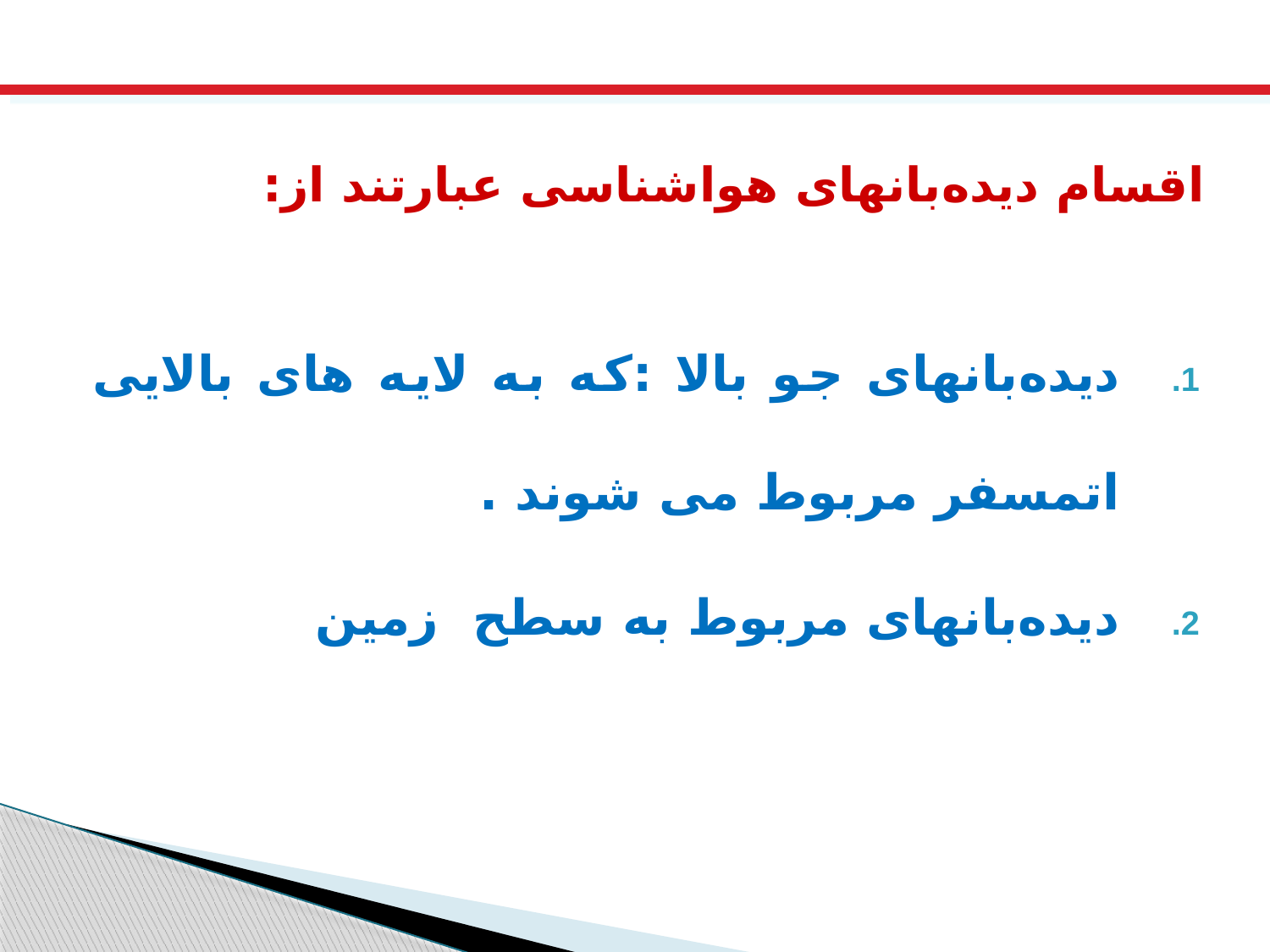

اقسام دیده‌بانهای هواشناسی عبارتند از:

دیده‌بانهای جو بالا :كه به لایه های بالایی اتمسفر مربوط می شوند .
دیده‌بانهای مربوط به سطح  زمین